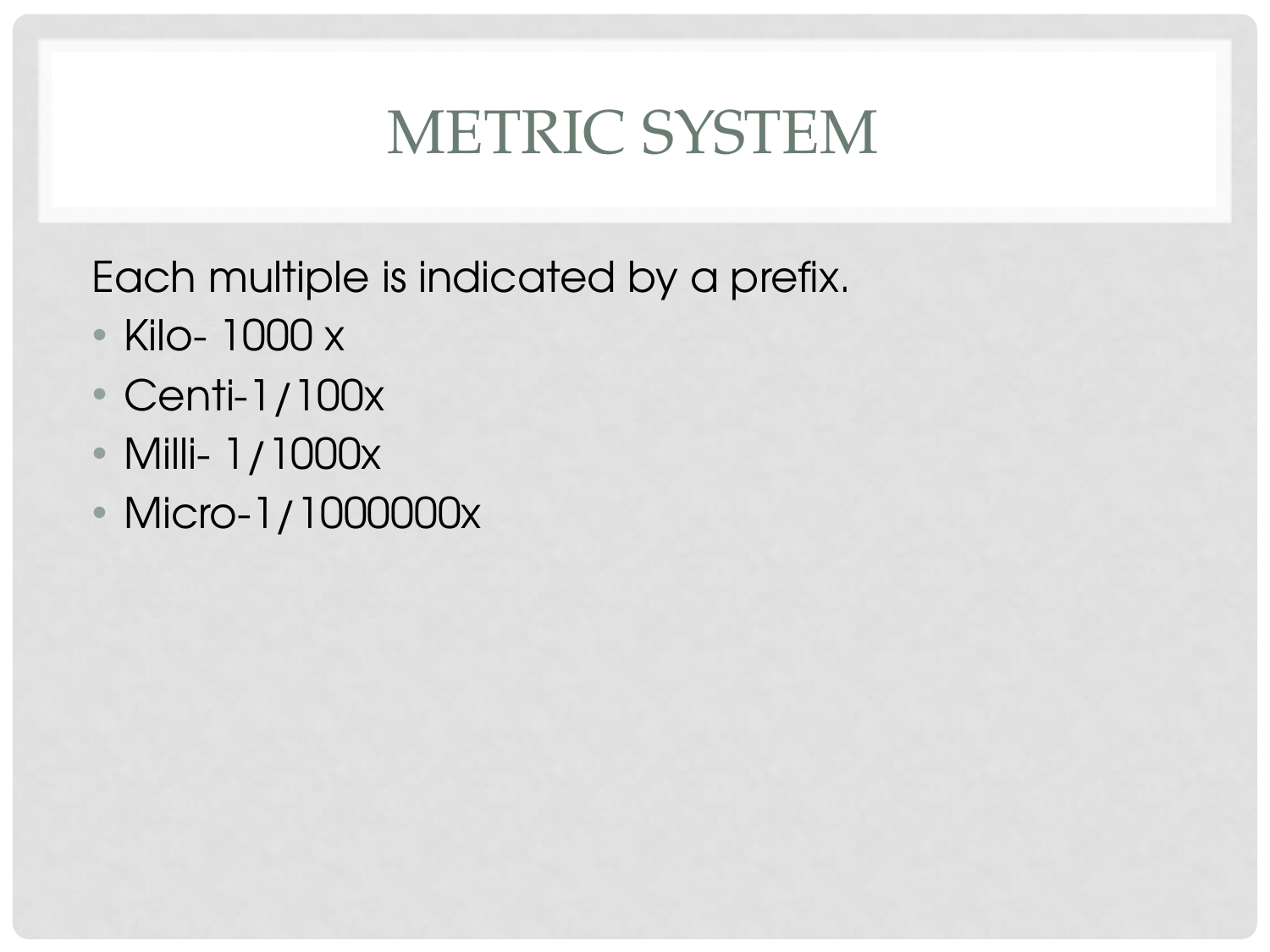

# Metric system
Each multiple is indicated by a prefix.
Kilo- 1000 x
Centi-1/100x
Milli- 1/1000x
Micro-1/1000000x